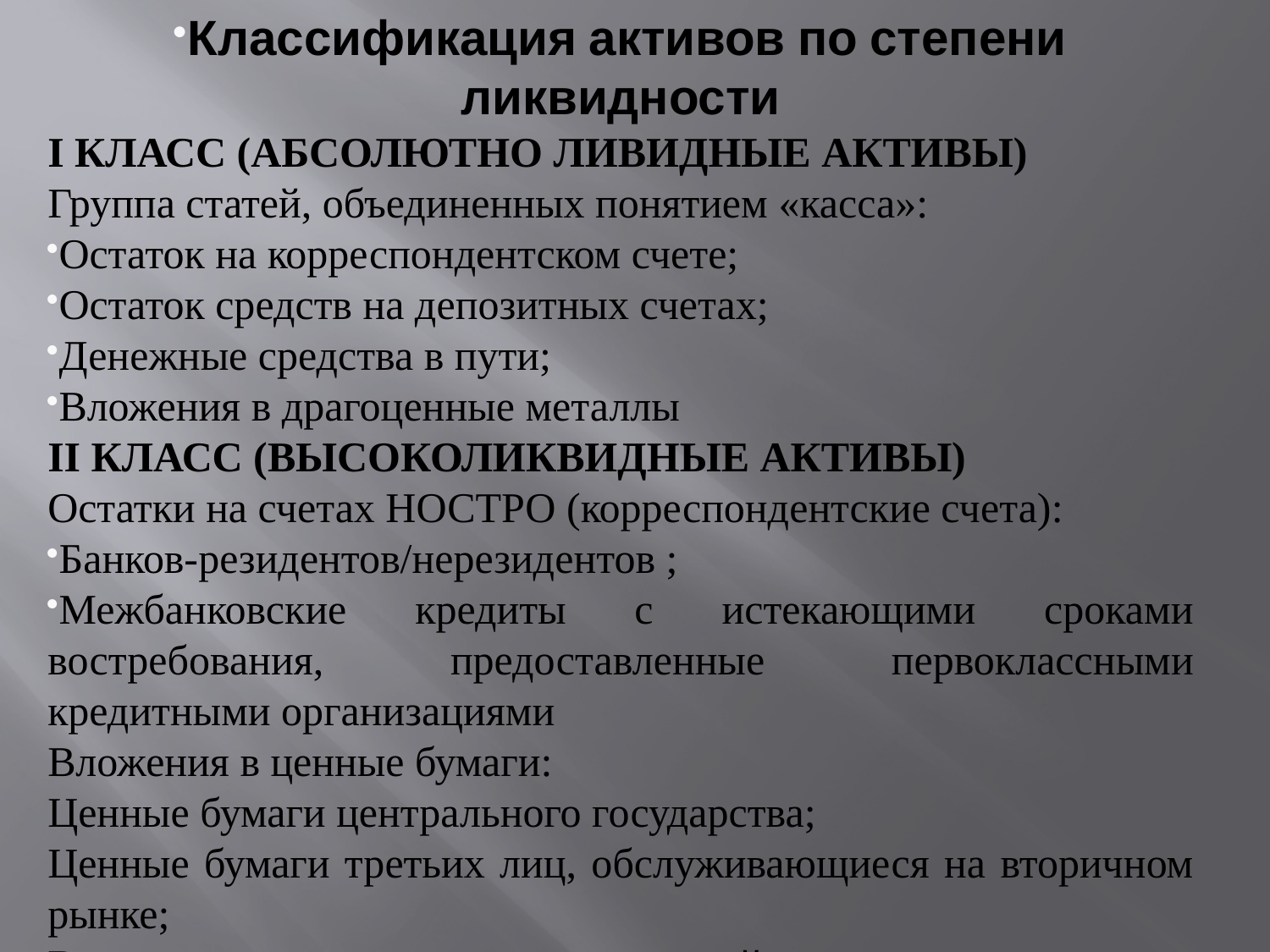

Классификация активов по степени ликвидности
I КЛАСС (АБСОЛЮТНО ЛИВИДНЫЕ АКТИВЫ)
Группа статей, объединенных понятием «касса»:
Остаток на корреспондентском счете;
Остаток средств на депозитных счетах;
Денежные средства в пути;
Вложения в драгоценные металлы
II КЛАСС (ВЫСОКОЛИКВИДНЫЕ АКТИВЫ)
Остатки на счетах НОСТРО (корреспондентские счета):
Банков-резидентов/нерезидентов ;
Межбанковские кредиты с истекающими сроками востребования, предоставленные первоклассными кредитными организациями
Вложения в ценные бумаги:
Ценные бумаги центрального государства;
Ценные бумаги третьих лиц, обслуживающиеся на вторичном рынке;
Векселя первоклассных векселедателей